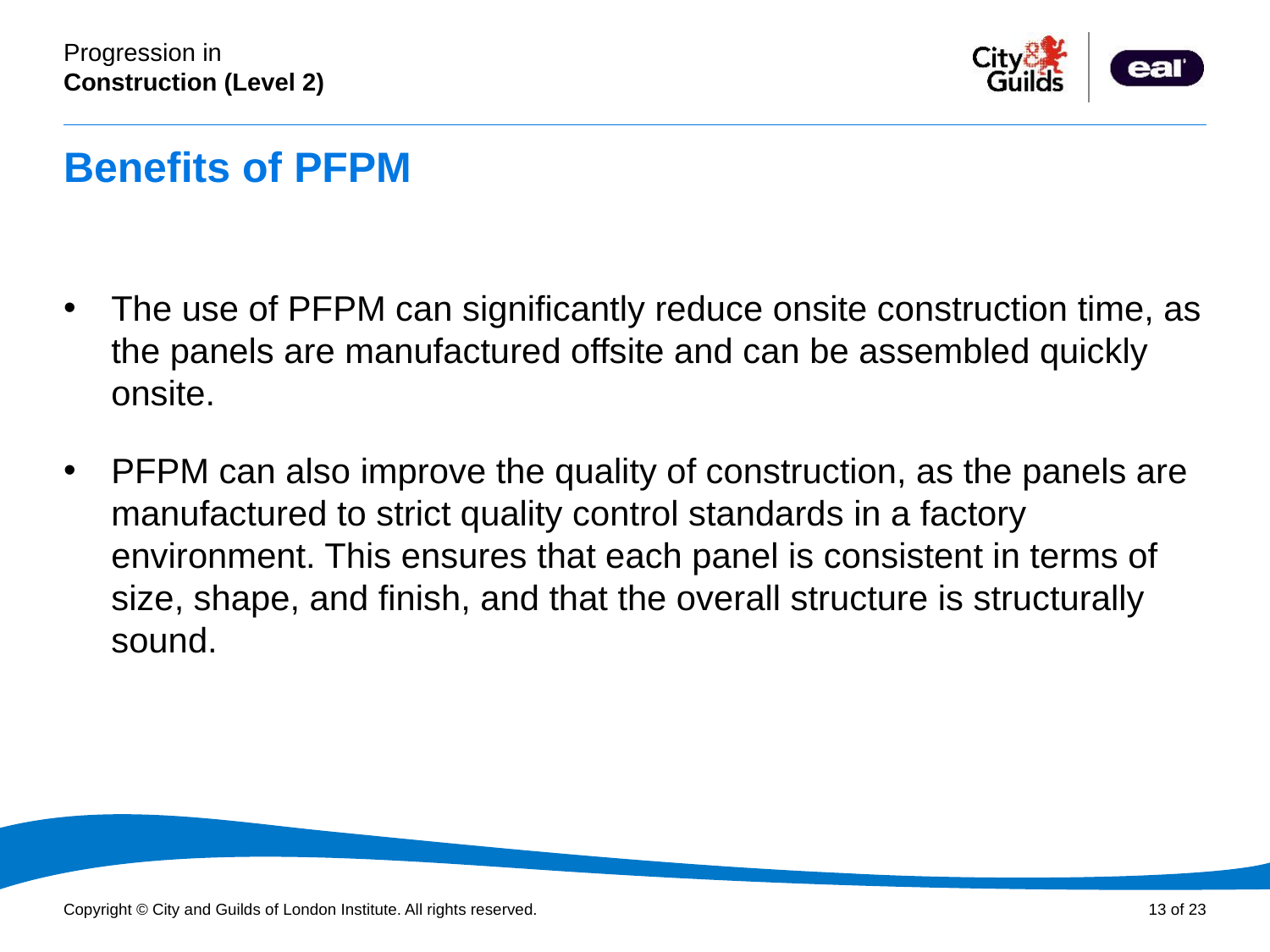

# Benefits of PFPM
The use of PFPM can significantly reduce onsite construction time, as the panels are manufactured offsite and can be assembled quickly onsite.
PFPM can also improve the quality of construction, as the panels are manufactured to strict quality control standards in a factory environment. This ensures that each panel is consistent in terms of size, shape, and finish, and that the overall structure is structurally sound.